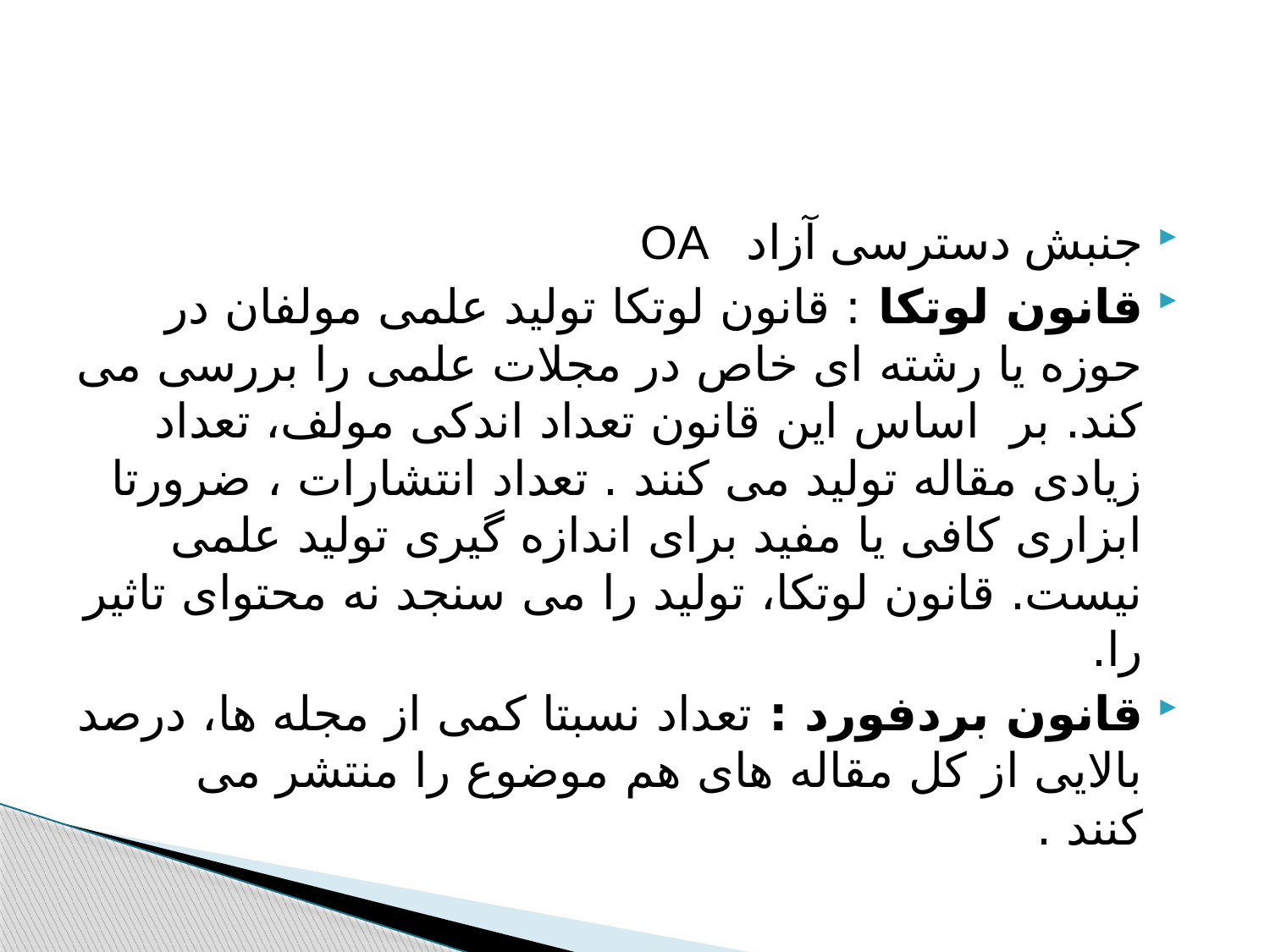

#
جنبش دسترسی آزاد   OA
قانون لوتکا : قانون لوتکا تولید علمی مولفان در حوزه یا رشته ای خاص در مجلات علمی را بررسی می کند. بر  اساس این قانون تعداد اندکی مولف، تعداد زیادی مقاله تولید می کنند . تعداد انتشارات ، ضرورتا ابزاری کافی یا مفید برای اندازه گیری تولید علمی نیست. قانون لوتکا، تولید را می سنجد نه محتوای تاثیر را.
قانون بردفورد : تعداد نسبتا کمی از مجله ها، درصد بالایی از کل مقاله های هم موضوع را منتشر می کنند .